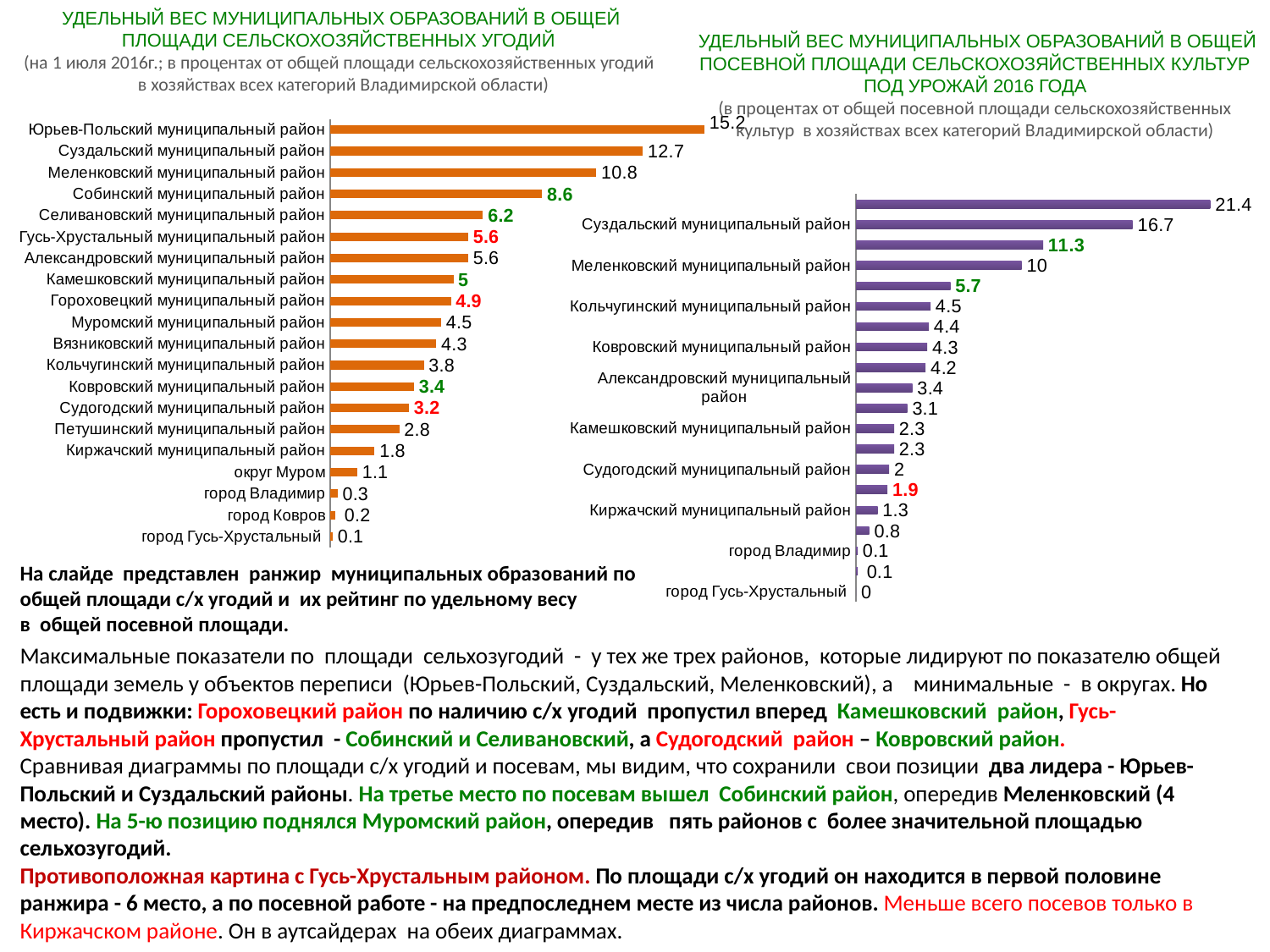

УДЕЛЬНЫЙ ВЕС МУНИЦИПАЛЬНЫХ ОБРАЗОВАНИЙ в общей площади СЕЛЬСКОХОЗЯЙСТВЕННЫХ УГОДИЙ
(на 1 июля 2016г.; в процентах от общей площади сельскохозяйственных угодий
 в хозяйствах всех категорий Владимирской области)
 УДЕЛЬНЫЙ ВЕС МУНИЦИПАЛЬНЫХ ОБРАЗОВАНИЙ в ОБЩЕЙ ПОСЕВНОЙ ПЛОЩАДИ СЕЛЬСКОХОЗЯЙСТВЕННЫХ КУЛЬТУР ПОД УРОЖАЙ 2016 ГОДА
(в процентах от общей посевной площади сельскохозяйственных культур  в хозяйствах всех категорий Владимирской области)

### Chart

| Category |  |
|---|---|
| город Гусь-Хрустальный  | 0.1 |
| город Ковров | 0.2 |
| город Владимир | 0.3 |
| округ Муром | 1.1 |
| Киржачский муниципальный район | 1.8 |
| Петушинский муниципальный район | 2.8 |
| Судогодский муниципальный район | 3.2 |
| Ковровский муниципальный район | 3.4 |
| Кольчугинский муниципальный район | 3.8 |
| Вязниковский муниципальный район | 4.3 |
| Муромский муниципальный район | 4.5 |
| Гороховецкий муниципальный район | 4.9 |
| Камешковский муниципальный район | 5.0 |
| Александровский муниципальный район | 5.6 |
| Гусь-Хрустальный муниципальный район | 5.6 |
| Селивановский муниципальный район | 6.2 |
| Собинский муниципальный район | 8.6 |
| Меленковский муниципальный район | 10.8 |
| Суздальский муниципальный район | 12.7 |
| Юрьев-Польский муниципальный район | 15.2 |

### Chart

| Category |  |
|---|---|
| город Гусь-Хрустальный  | 0.0 |
| город Ковров | 0.1 |
| город Владимир | 0.1 |
| округ Муром | 0.8 |
| Киржачский муниципальный район | 1.3 |
| Гусь-Хрустальный муниципальный район | 1.9 |
| Судогодский муниципальный район | 2.0 |
| Петушинский муниципальный район | 2.3 |
| Камешковский муниципальный район | 2.3 |
| Гороховецкий муниципальный район | 3.1 |
| Александровский муниципальный район | 3.4 |
| Вязниковский муниципальный район | 4.2 |
| Ковровский муниципальный район | 4.3 |
| Селивановский муниципальный район | 4.4 |
| Кольчугинский муниципальный район | 4.5 |
| Муромский муниципальный район | 5.7 |
| Меленковский муниципальный район | 10.0 |
| Собинский муниципальный район | 11.3 |
| Суздальский муниципальный район | 16.7 |
| Юрьев-Польский муниципальный район | 21.4 |
На слайде  представлен  ранжир  муниципальных образований по общей площади с/х угодий и  их рейтинг по удельному весу
в  общей посевной площади.
Максимальные показатели по  площади  сельхозугодий  -  у тех же трех районов,  которые лидируют по показателю общей площади земель у объектов переписи  (Юрьев-Польский, Суздальский, Меленковский), а    минимальные  -  в округах. Но есть и подвижки: Гороховецкий район по наличию с/х угодий  пропустил вперед  Камешковский  район, Гусь-Хрустальный район пропустил  - Собинский и Селивановский, а Судогодский  район – Ковровский район.
Сравнивая диаграммы по площади с/х угодий и посевам, мы видим, что сохранили  свои позиции  два лидера - Юрьев-Польский и Суздальский районы. На третье место по посевам вышел  Собинский район, опередив Меленковский (4 место). На 5-ю позицию поднялся Муромский район, опередив   пять районов с  более значительной площадью сельхозугодий.
Противоположная картина с Гусь-Хрустальным районом. По площади с/х угодий он находится в первой половине ранжира - 6 место, а по посевной работе - на предпоследнем месте из числа районов. Меньше всего посевов только в Киржачском районе. Он в аутсайдерах  на обеих диаграммах.